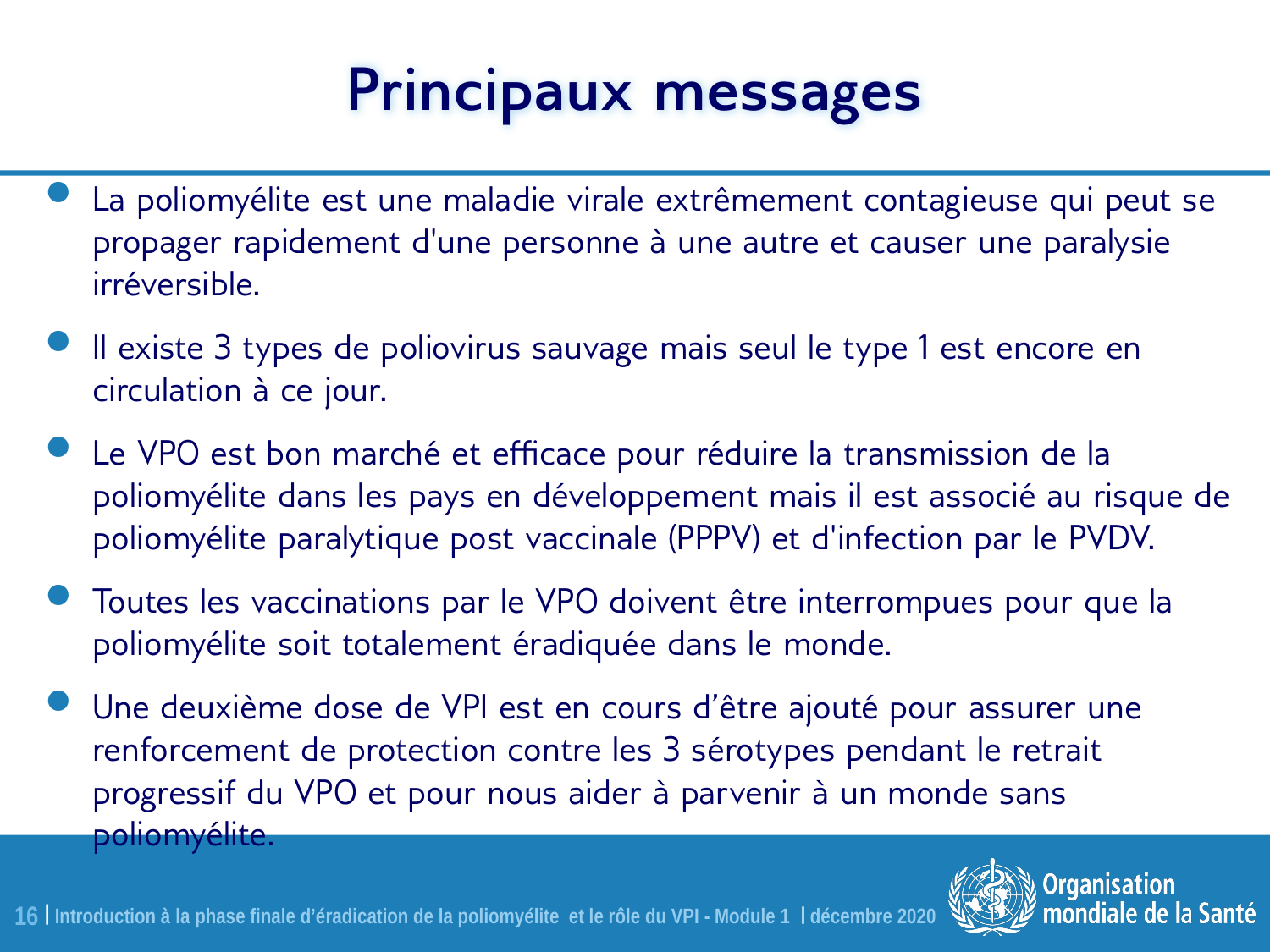

# Principaux messages
La poliomyélite est une maladie virale extrêmement contagieuse qui peut se propager rapidement d'une personne à une autre et causer une paralysie irréversible.
Il existe 3 types de poliovirus sauvage mais seul le type 1 est encore en circulation à ce jour.
Le VPO est bon marché et efficace pour réduire la transmission de la poliomyélite dans les pays en développement mais il est associé au risque de poliomyélite paralytique post vaccinale (PPPV) et d'infection par le PVDV.
Toutes les vaccinations par le VPO doivent être interrompues pour que la poliomyélite soit totalement éradiquée dans le monde.
Une deuxième dose de VPI est en cours d’être ajouté pour assurer une renforcement de protection contre les 3 sérotypes pendant le retrait progressif du VPO et pour nous aider à parvenir à un monde sans poliomyélite.